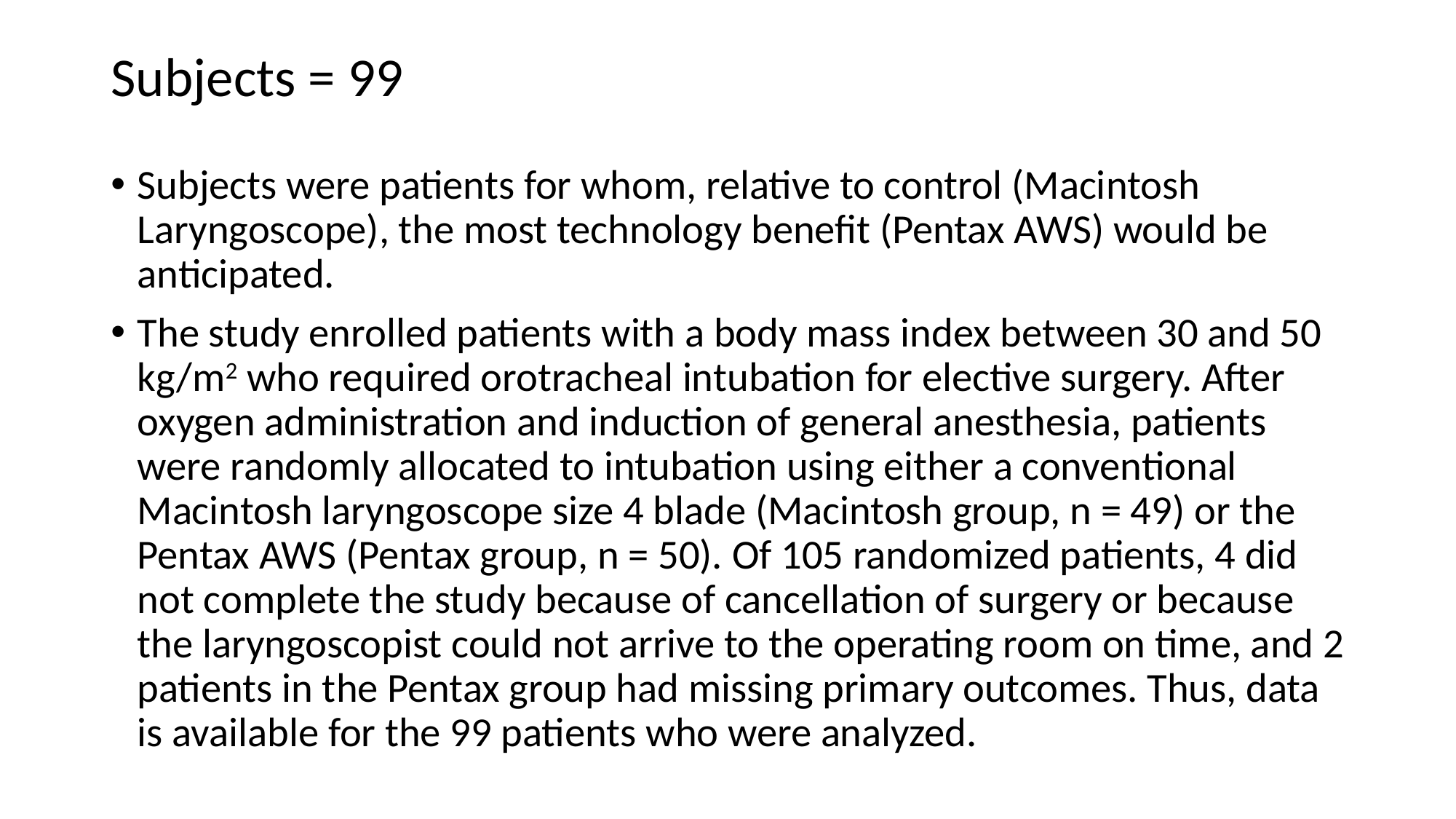

# Subjects = 99
Subjects were patients for whom, relative to control (Macintosh Laryngoscope), the most technology benefit (Pentax AWS) would be anticipated.
The study enrolled patients with a body mass index between 30 and 50 kg/m2 who required orotracheal intubation for elective surgery. After oxygen administration and induction of general anesthesia, patients were randomly allocated to intubation using either a conventional Macintosh laryngoscope size 4 blade (Macintosh group, n = 49) or the Pentax AWS (Pentax group, n = 50). Of 105 randomized patients, 4 did not complete the study because of cancellation of surgery or because the laryngoscopist could not arrive to the operating room on time, and 2 patients in the Pentax group had missing primary outcomes. Thus, data is available for the 99 patients who were analyzed.